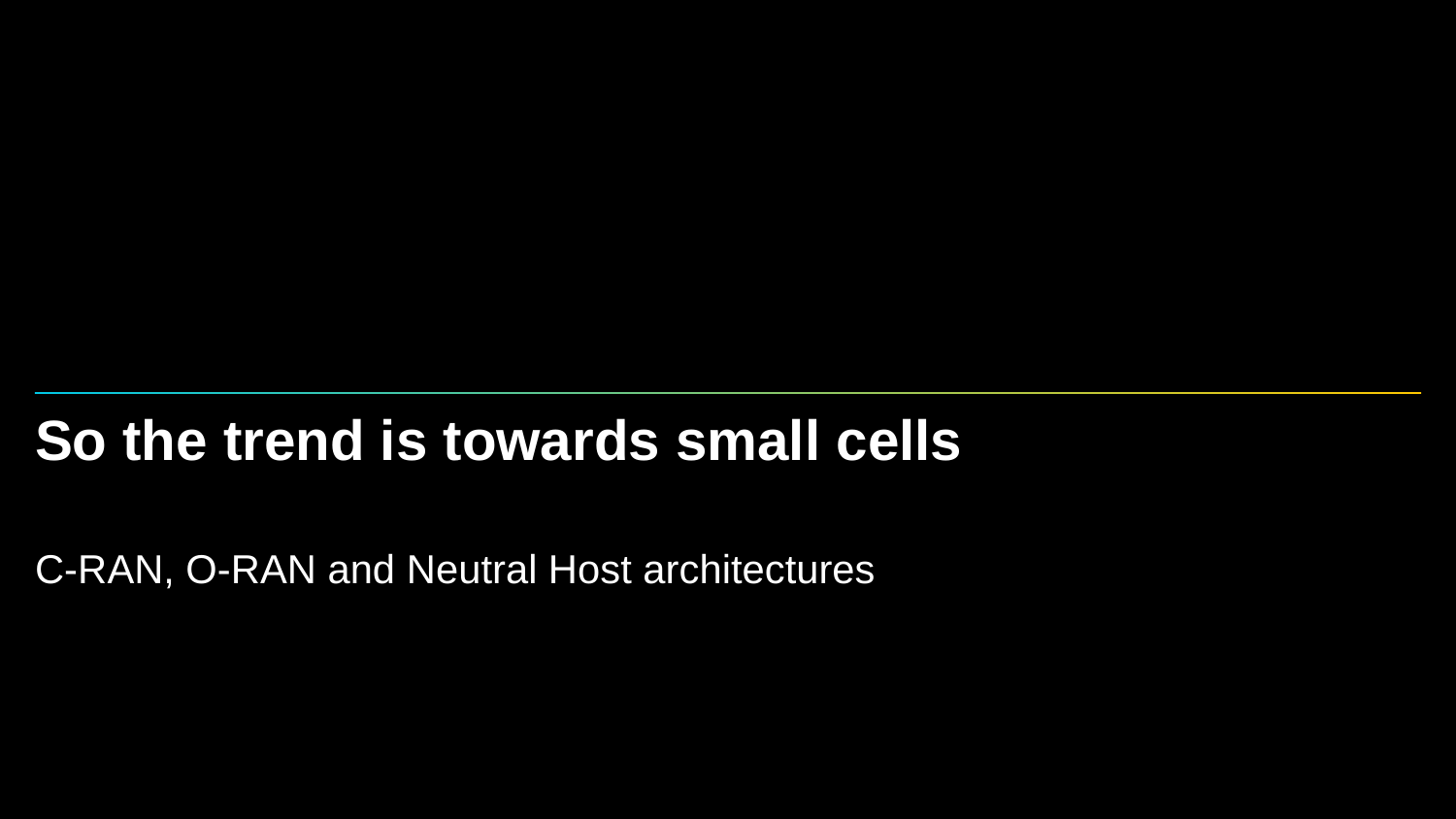

# So the trend is towards small cells
C-RAN, O-RAN and Neutral Host architectures